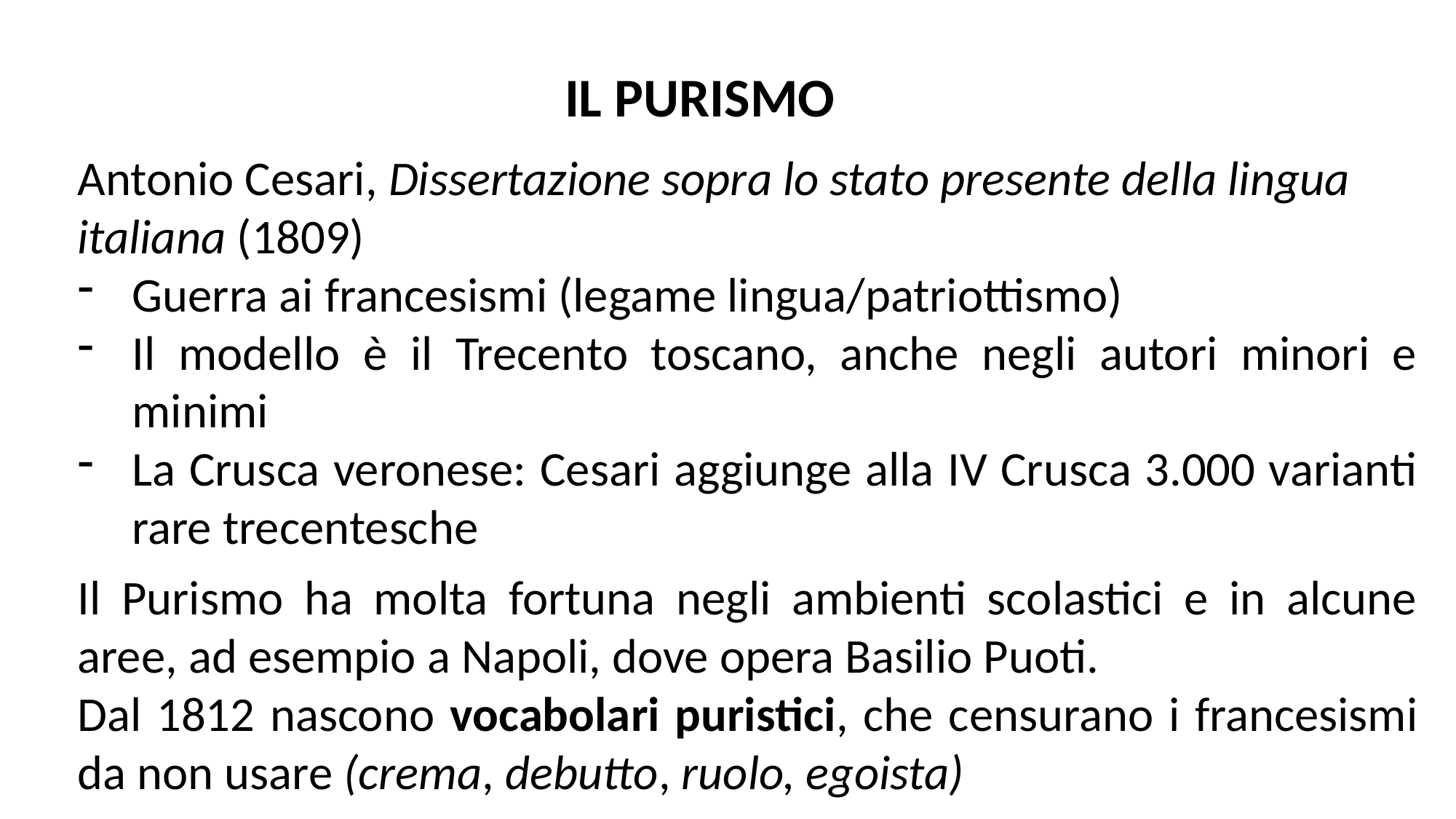

IL PURISMO
Antonio Cesari, Dissertazione sopra lo stato presente della lingua italiana (1809)
Guerra ai francesismi (legame lingua/patriottismo)
Il modello è il Trecento toscano, anche negli autori minori e minimi
La Crusca veronese: Cesari aggiunge alla IV Crusca 3.000 varianti rare trecentesche
Il Purismo ha molta fortuna negli ambienti scolastici e in alcune aree, ad esempio a Napoli, dove opera Basilio Puoti.
Dal 1812 nascono vocabolari puristici, che censurano i francesismi da non usare (crema, debutto, ruolo, egoista)